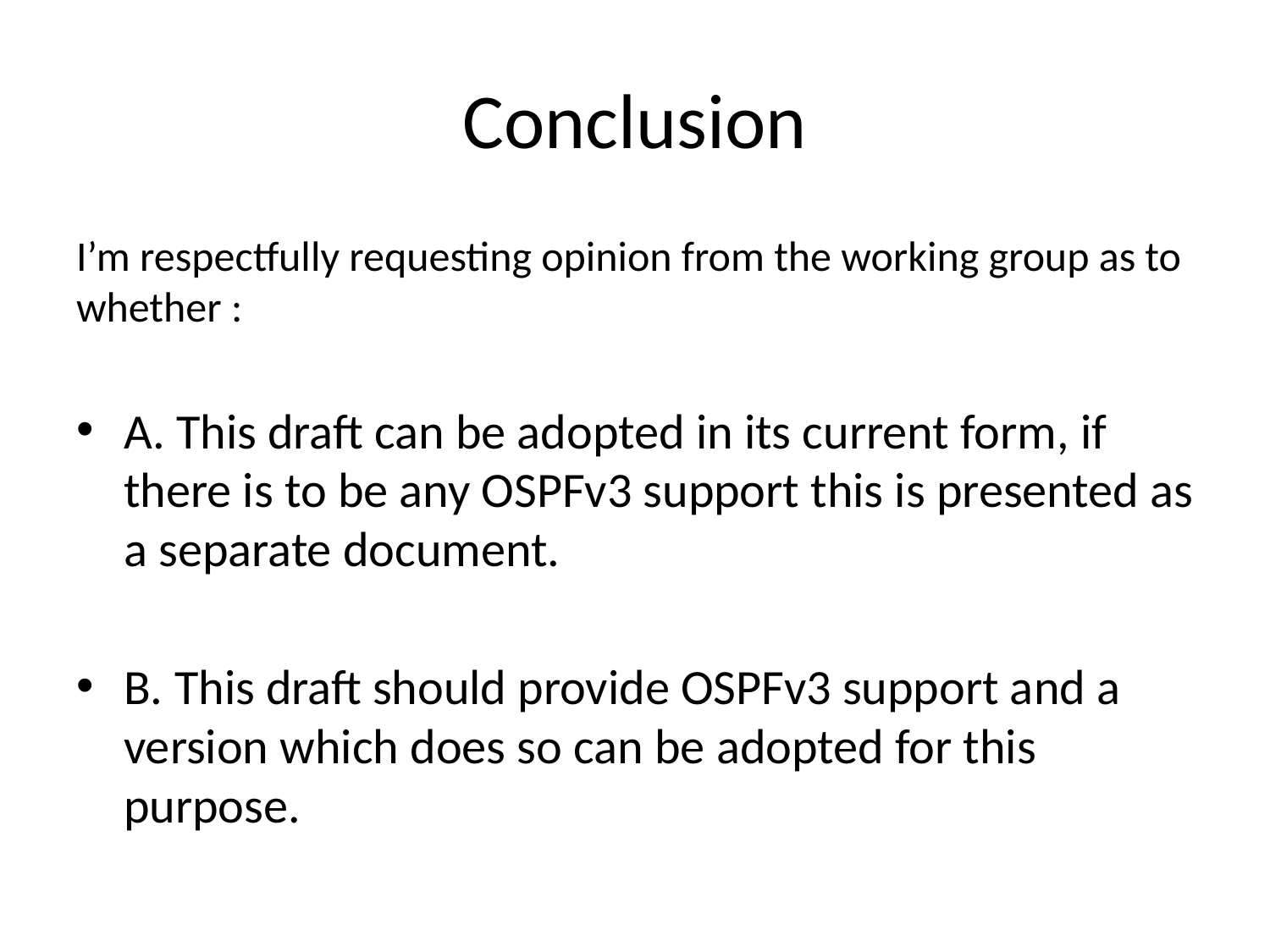

# Conclusion
I’m respectfully requesting opinion from the working group as to whether :

A. This draft can be adopted in its current form, if there is to be any OSPFv3 support this is presented as a separate document.

B. This draft should provide OSPFv3 support and a version which does so can be adopted for this purpose.